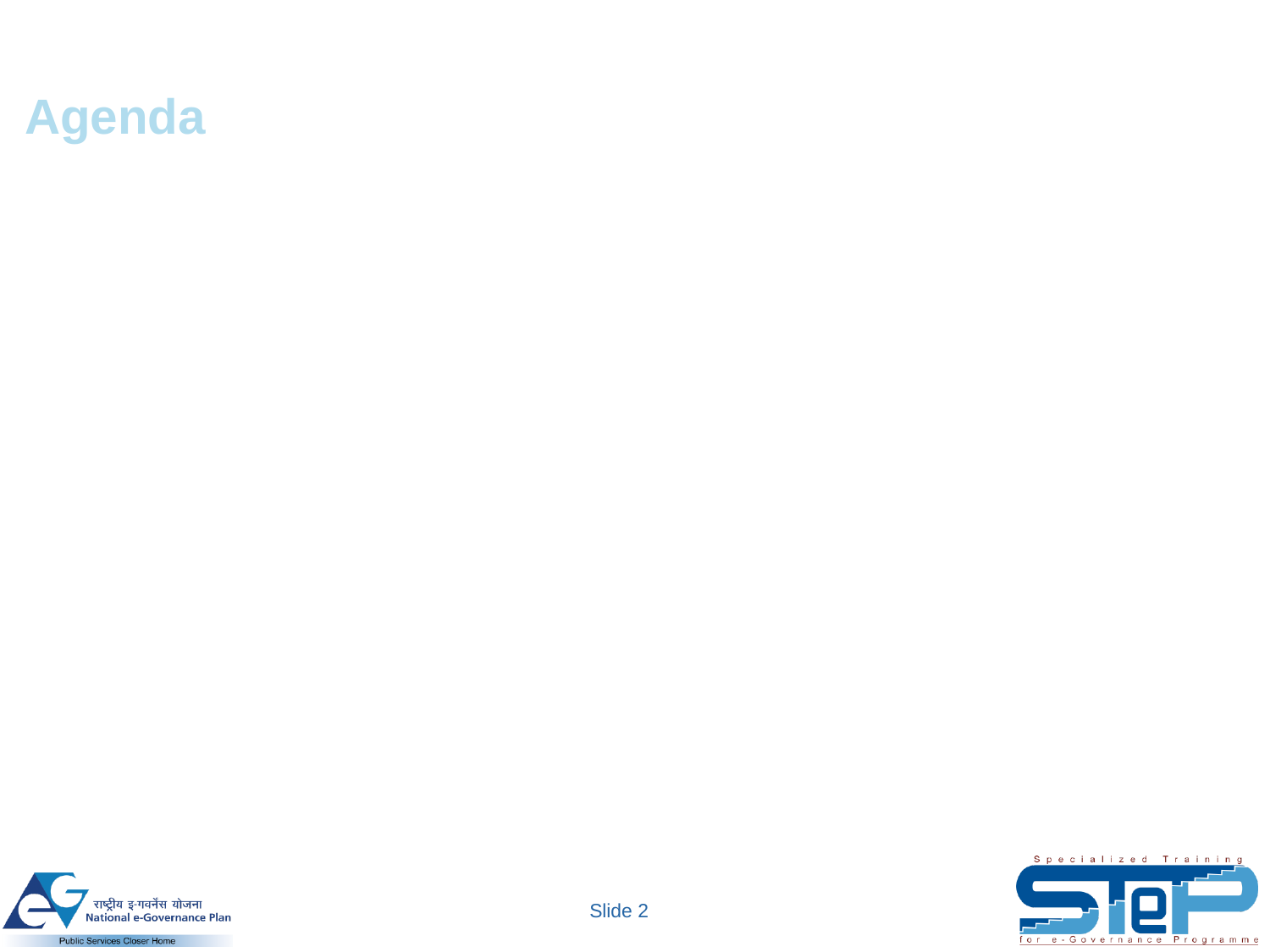

# Agenda
Need for information security audit and its objectives
Categories of information security audit
Scope of information security audit and expected outcomes
Network security assessment
Role of information security auditor